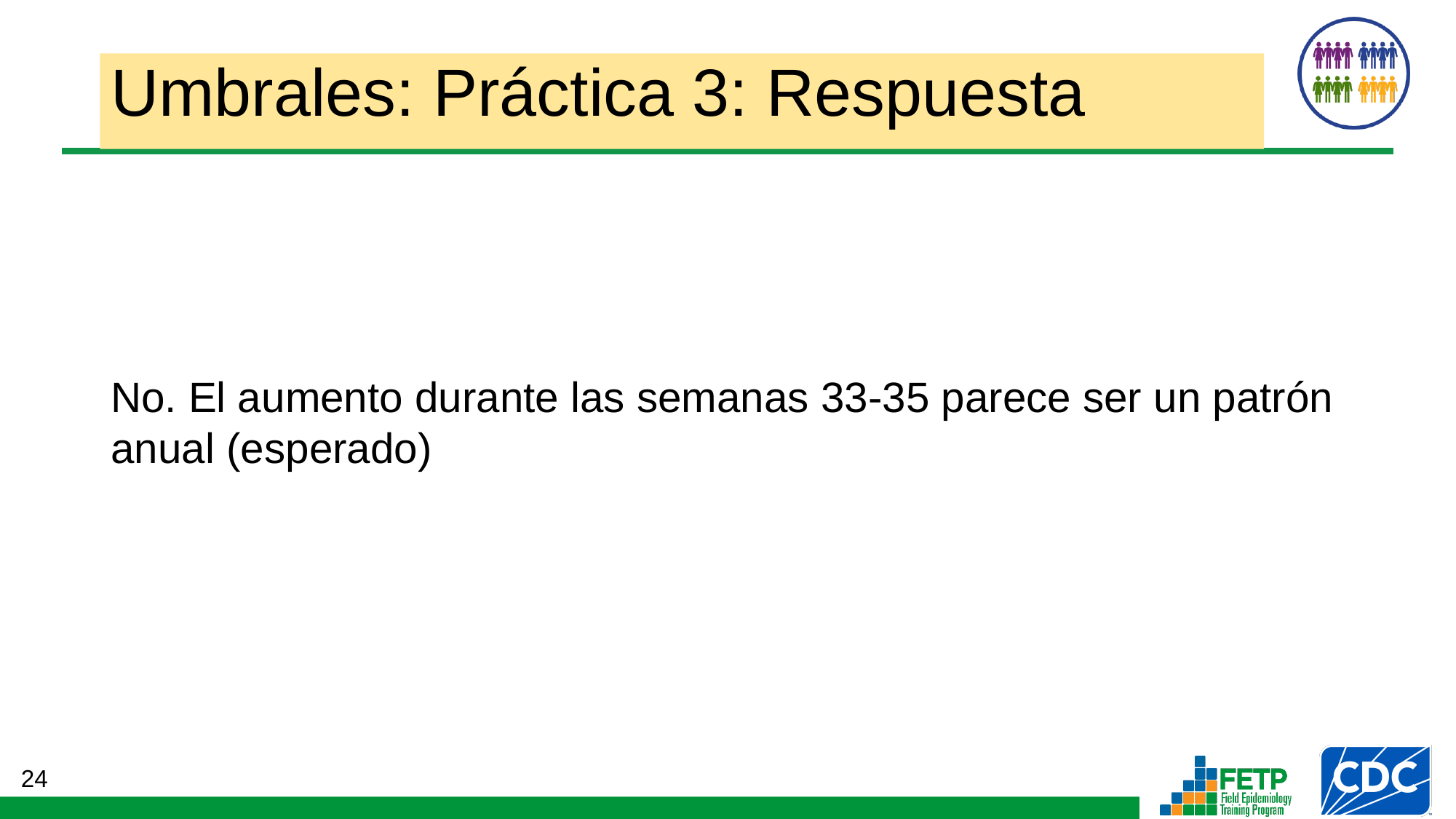

# Umbrales: Práctica 3: Respuesta
No. El aumento durante las semanas 33-35 parece ser un patrón anual (esperado)